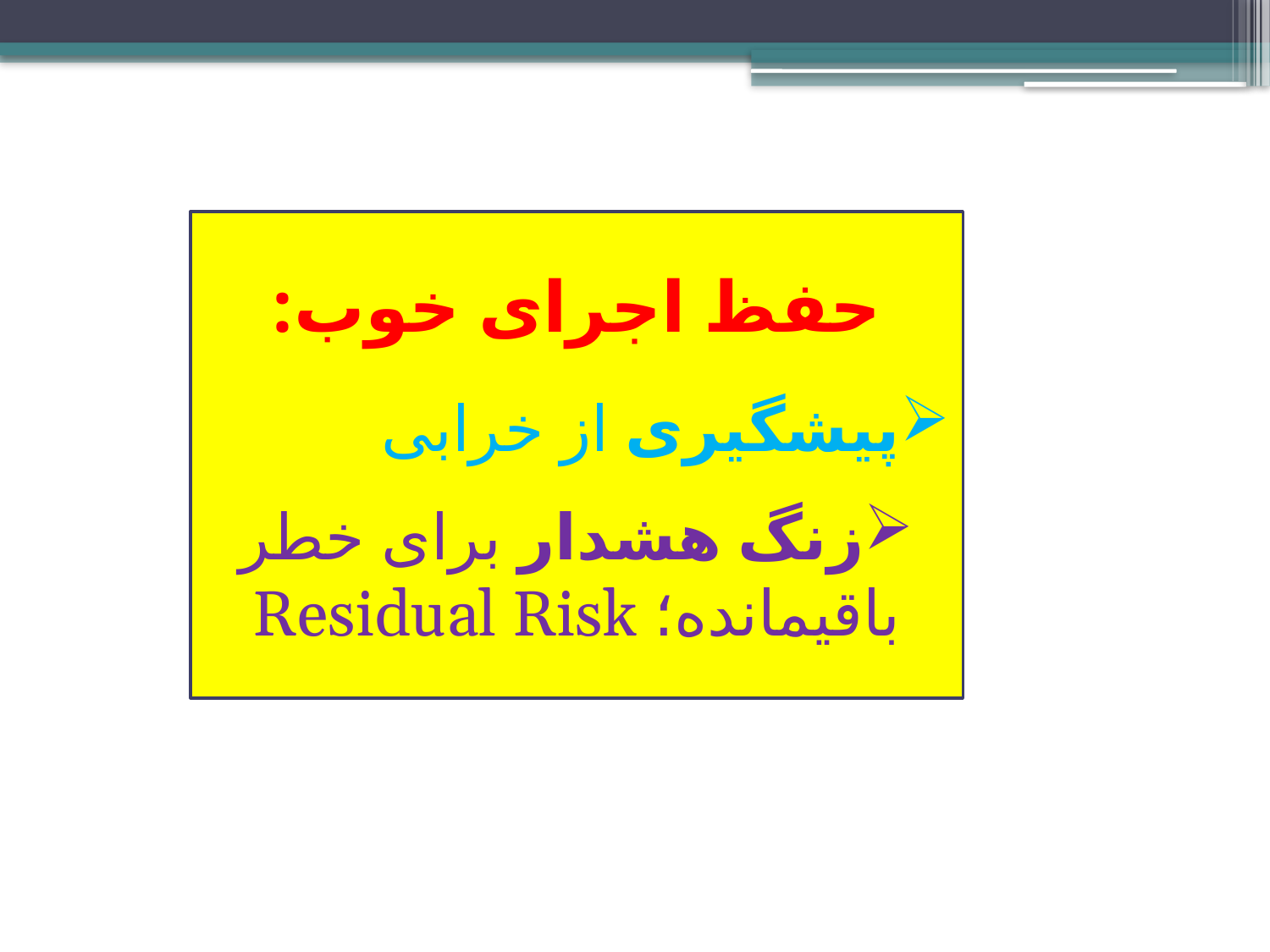

#
حفظ اجرای خوب:
پیشگیری از خرابی
زنگ هشدار برای خطر باقیمانده؛ Residual Risk